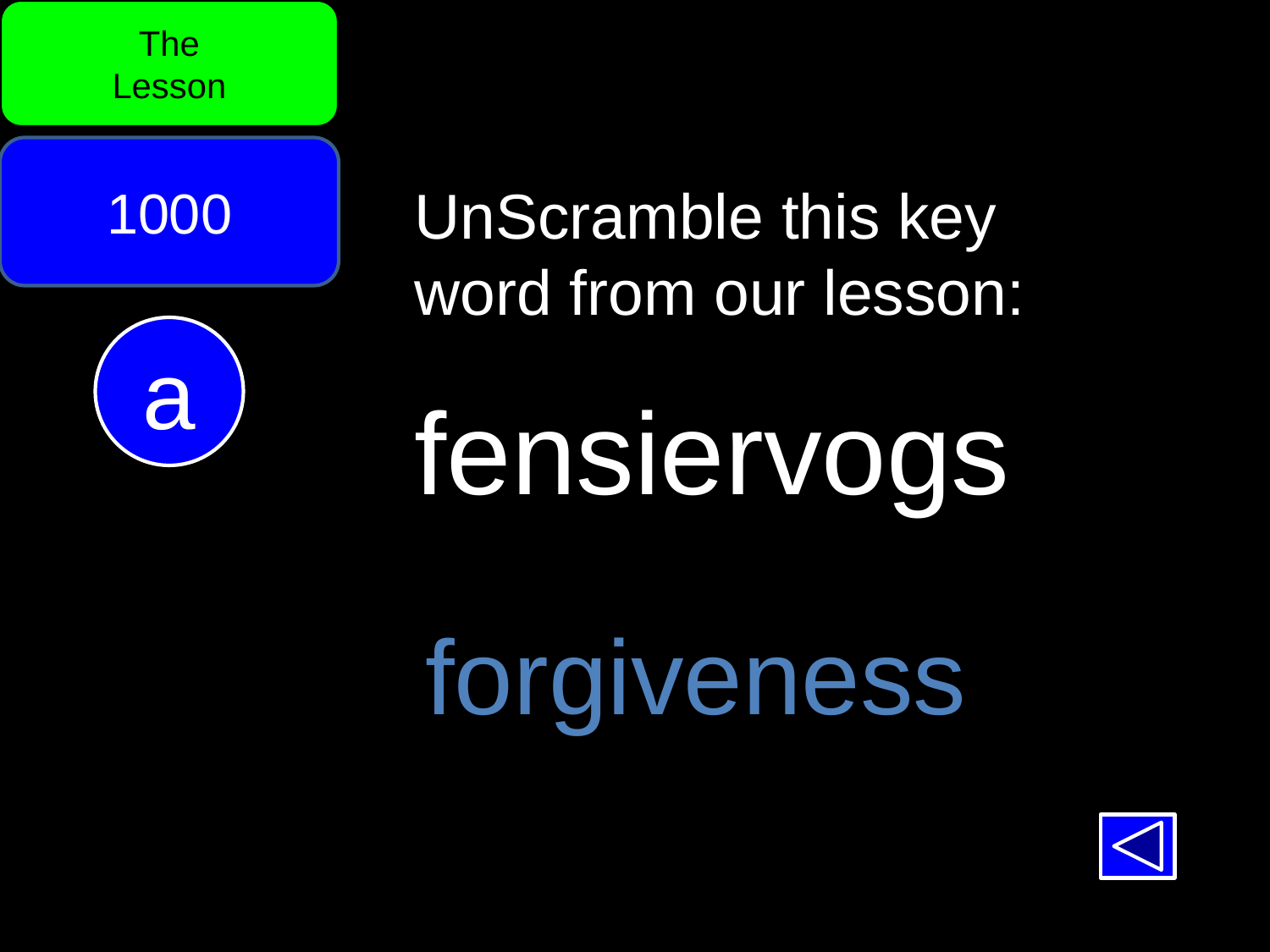

The
Lesson
1000
UnScramble this key
word from our lesson:

fensiervogs
a
forgiveness